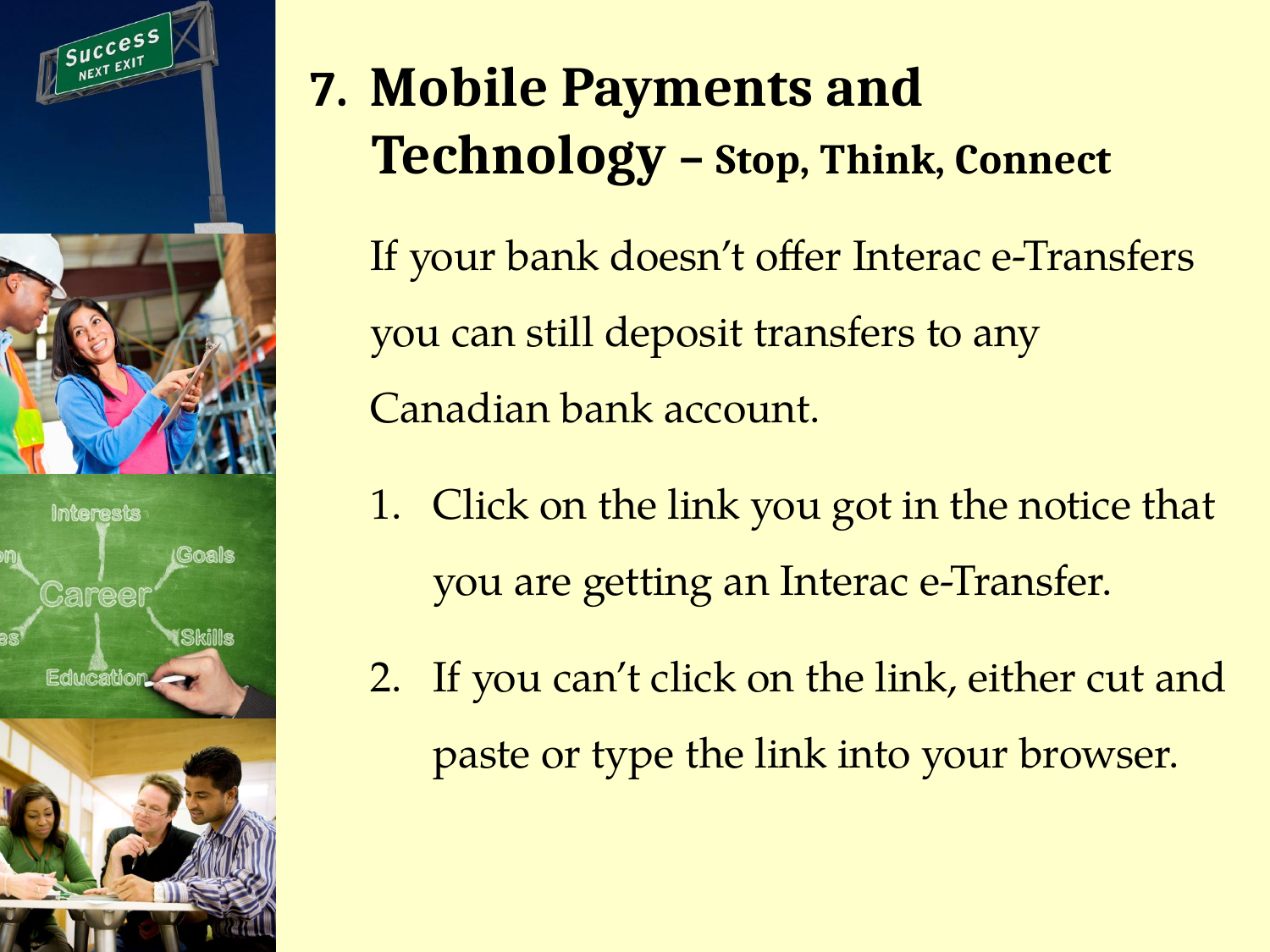

# 7.  Mobile Payments and Technology – Stop, Think, Connect
If your bank doesn’t offer Interac e-Transfers you can still deposit transfers to any Canadian bank account.
Click on the link you got in the notice that you are getting an Interac e-Transfer.
If you can’t click on the link, either cut and paste or type the link into your browser.